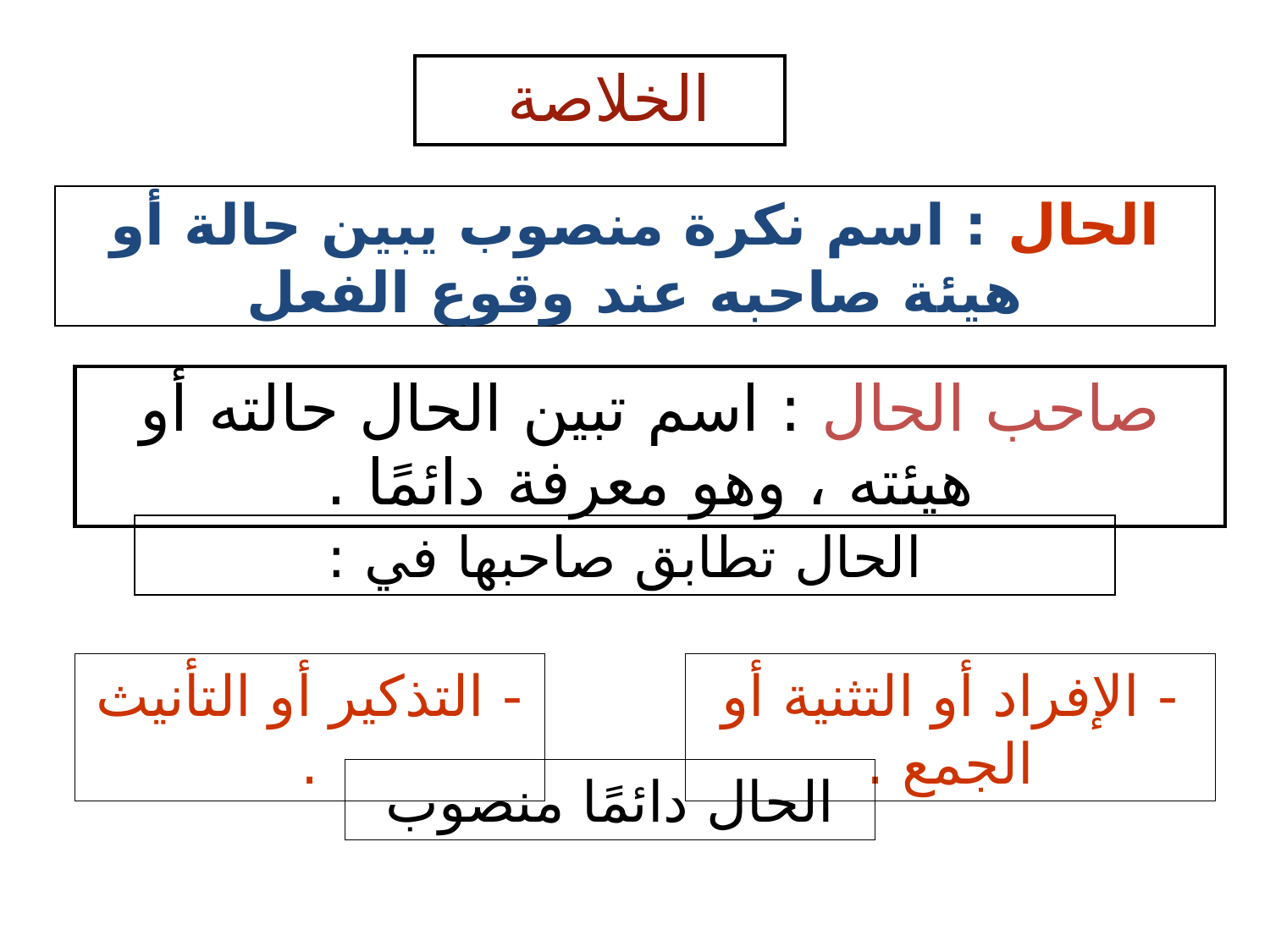

| الخلاصة |
| --- |
الحال : اسم نكرة منصوب يبين حالة أو هيئة صاحبه عند وقوع الفعل
| صاحب الحال : اسم تبين الحال حالته أو هيئته ، وهو معرفة دائمًا . |
| --- |
الحال تطابق صاحبها في :
- التذكير أو التأنيث .
- الإفراد أو التثنية أو الجمع .
الحال دائمًا منصوب